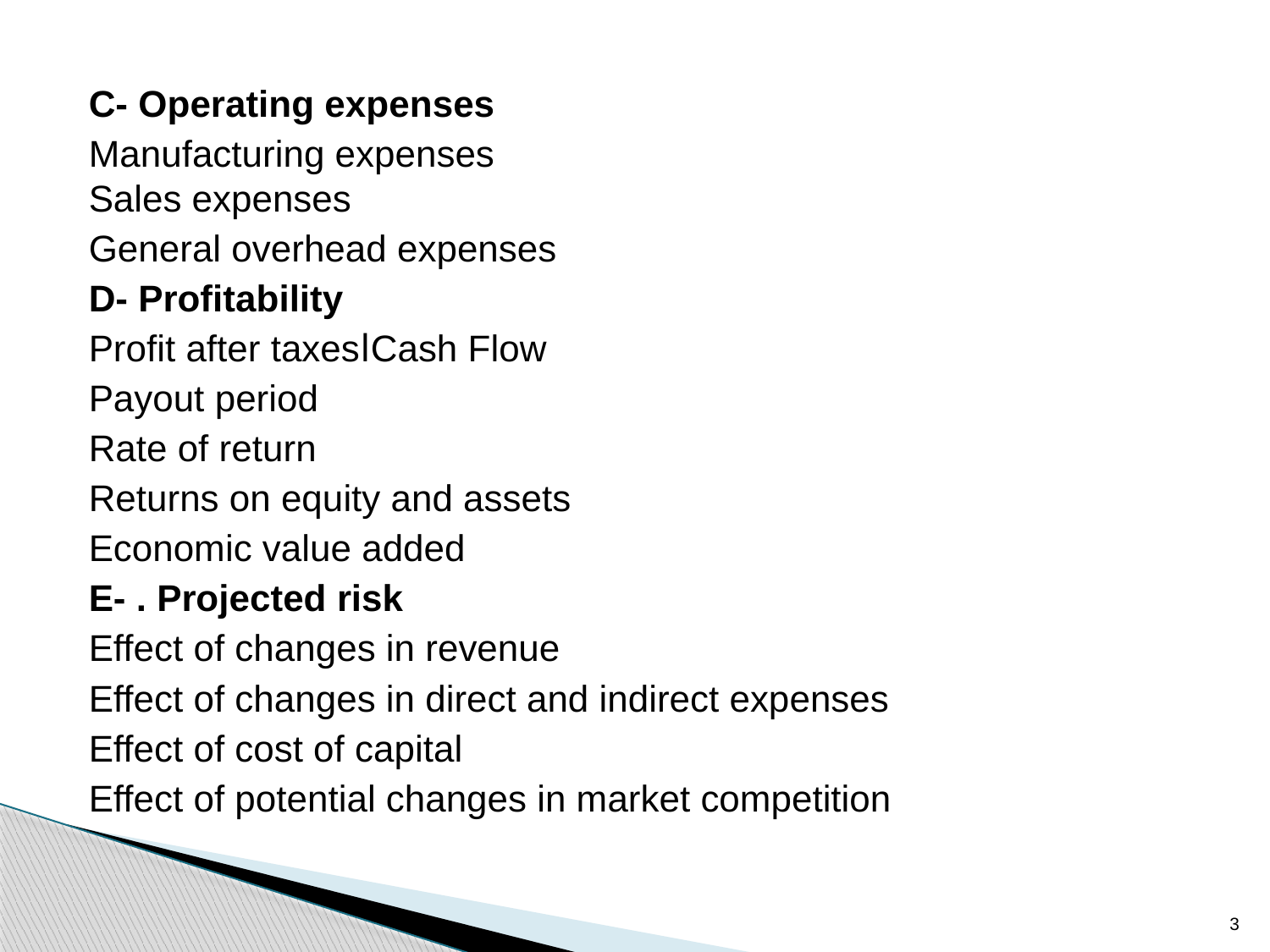

C- Operating expenses
Manufacturing expenses
Sales expenses
General overhead expenses
D- Profitability
Profit after taxesاCash Flow
Payout period
Rate of return
Returns on equity and assets
Economic value added
E- . Projected risk
Effect of changes in revenue
Effect of changes in direct and indirect expenses
Effect of cost of capital
Effect of potential changes in market competition
3